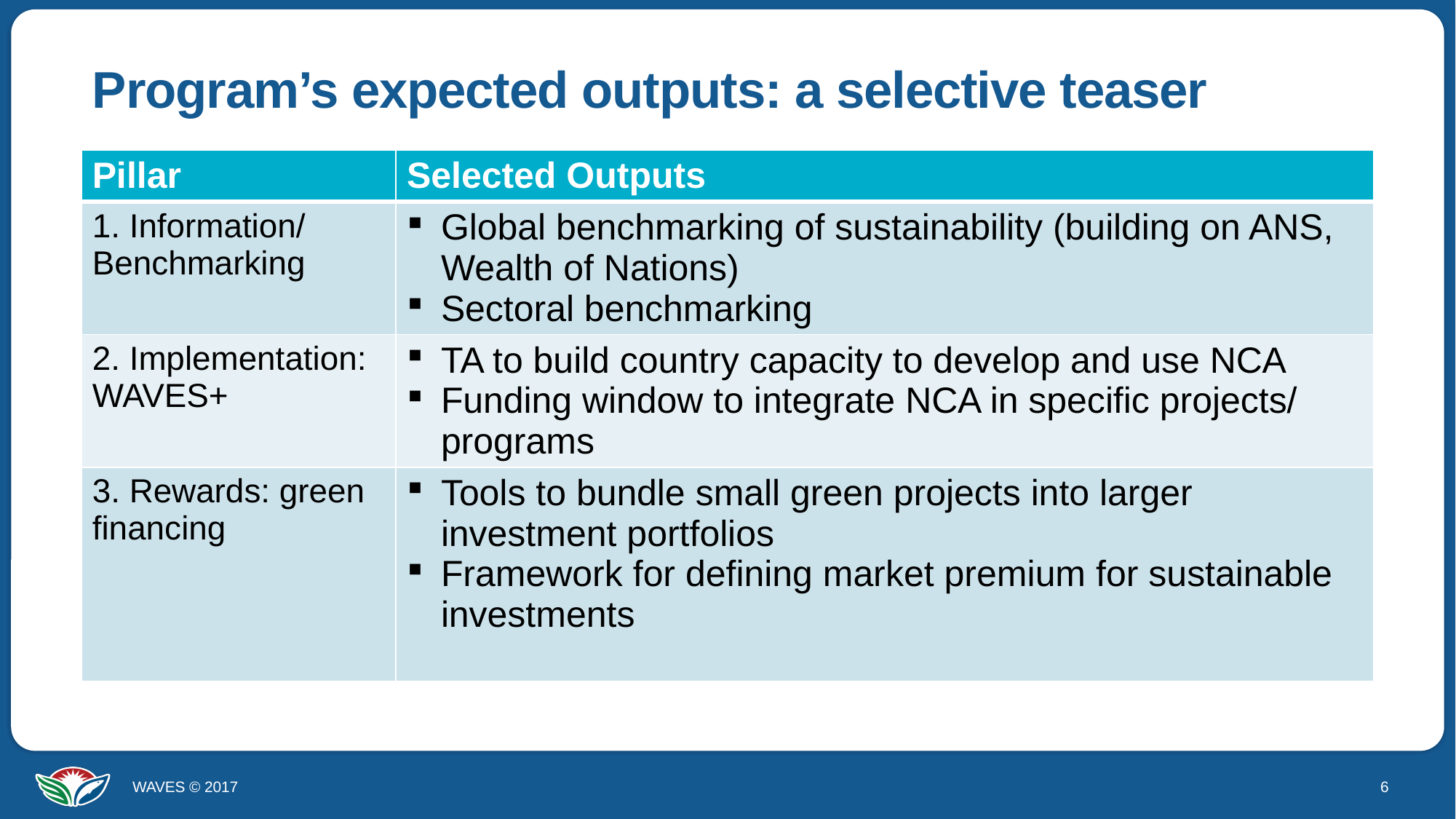

# Program’s expected outputs: a selective teaser
| Pillar | Selected Outputs |
| --- | --- |
| 1. Information/ Benchmarking | Global benchmarking of sustainability (building on ANS, Wealth of Nations) Sectoral benchmarking |
| 2. Implementation: WAVES+ | TA to build country capacity to develop and use NCA Funding window to integrate NCA in specific projects/ programs |
| 3. Rewards: green financing | Tools to bundle small green projects into larger investment portfolios Framework for defining market premium for sustainable investments |